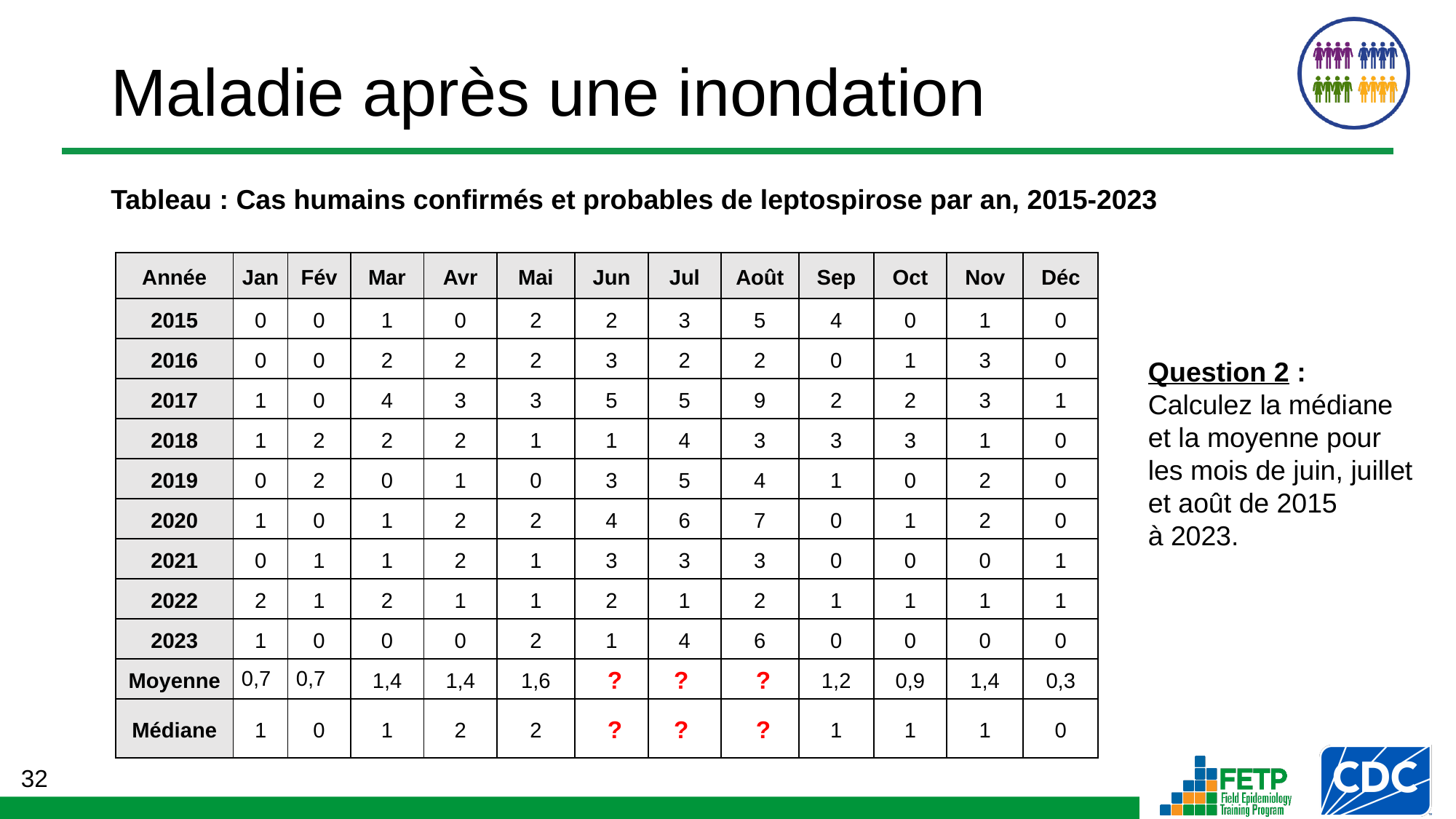

# Maladie après une inondation
Tableau : Cas humains confirmés et probables de leptospirose par an, 2015-2023

| Année | Jan | Fév | Mar | Avr | Mai | Jun | Jul | Août | Sep | Oct | Nov | Déc |
| --- | --- | --- | --- | --- | --- | --- | --- | --- | --- | --- | --- | --- |
| 2015 | 0 | 0 | 1 | 0 | 2 | 2 | 3 | 5 | 4 | 0 | 1 | 0 |
| 2016 | 0 | 0 | 2 | 2 | 2 | 3 | 2 | 2 | 0 | 1 | 3 | 0 |
| 2017 | 1 | 0 | 4 | 3 | 3 | 5 | 5 | 9 | 2 | 2 | 3 | 1 |
| 2018 | 1 | 2 | 2 | 2 | 1 | 1 | 4 | 3 | 3 | 3 | 1 | 0 |
| 2019 | 0 | 2 | 0 | 1 | 0 | 3 | 5 | 4 | 1 | 0 | 2 | 0 |
| 2020 | 1 | 0 | 1 | 2 | 2 | 4 | 6 | 7 | 0 | 1 | 2 | 0 |
| 2021 | 0 | 1 | 1 | 2 | 1 | 3 | 3 | 3 | 0 | 0 | 0 | 1 |
| 2022 | 2 | 1 | 2 | 1 | 1 | 2 | 1 | 2 | 1 | 1 | 1 | 1 |
| 2023 | 1 | 0 | 0 | 0 | 2 | 1 | 4 | 6 | 0 | 0 | 0 | 0 |
| Moyenne | 0,7 | 0,7 | 1,4 | 1,4 | 1,6 | ? | ? | ? | 1,2 | 0,9 | 1,4 | 0,3 |
| Médiane | 1 | 0 | 1 | 2 | 2 | ? | ? | ? | 1 | 1 | 1 | 0 |
Question 2 :
Calculez la médiane et la moyenne pour les mois de juin, juillet et août de 2015
à 2023.